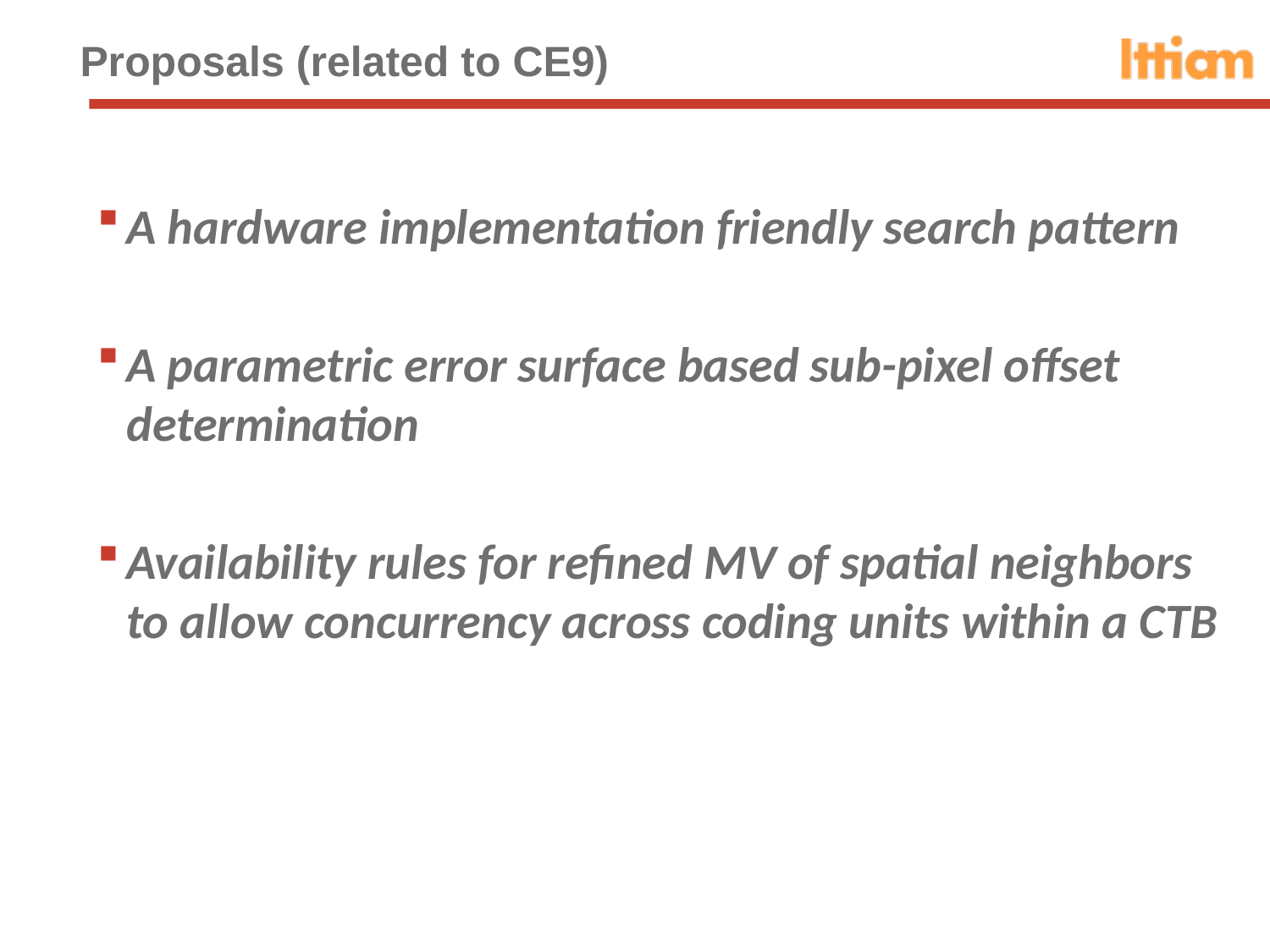

# Proposals (related to CE9)

A hardware implementation friendly search pattern

A parametric error surface based sub-pixel offset determination

Availability rules for refined MV of spatial neighbors to allow concurrency across coding units within a CTB